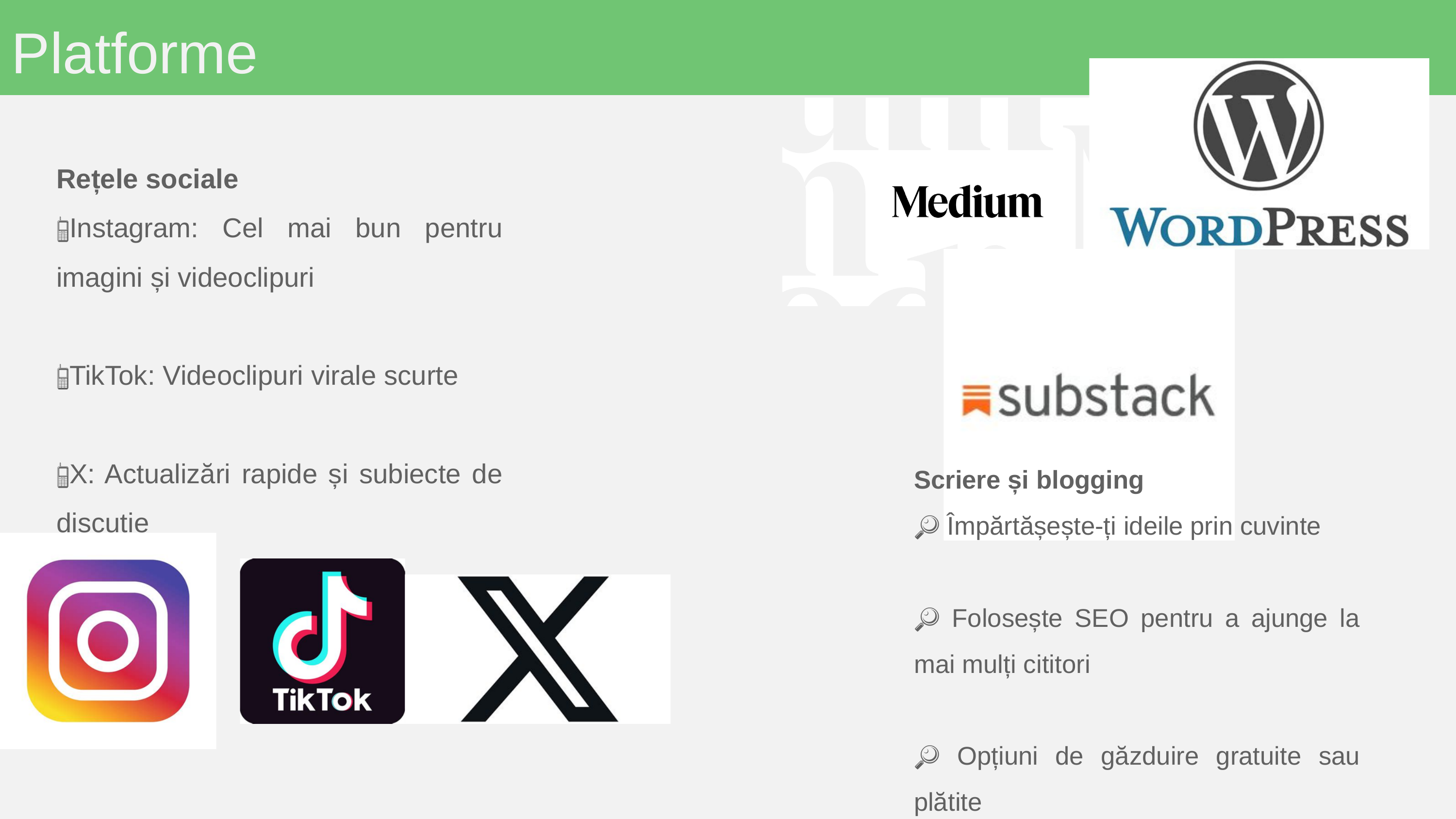

Platforme

Rețele sociale
📱Instagram: Cel mai bun pentru imagini și videoclipuri

📱TikTok: Videoclipuri virale scurte

📱X: Actualizări rapide și subiecte de discuție

Scriere și blogging
🔎 Împărtășește-ți ideile prin cuvinte

🔎 Folosește SEO pentru a ajunge la mai mulți cititori

🔎 Opțiuni de găzduire gratuite sau plătite